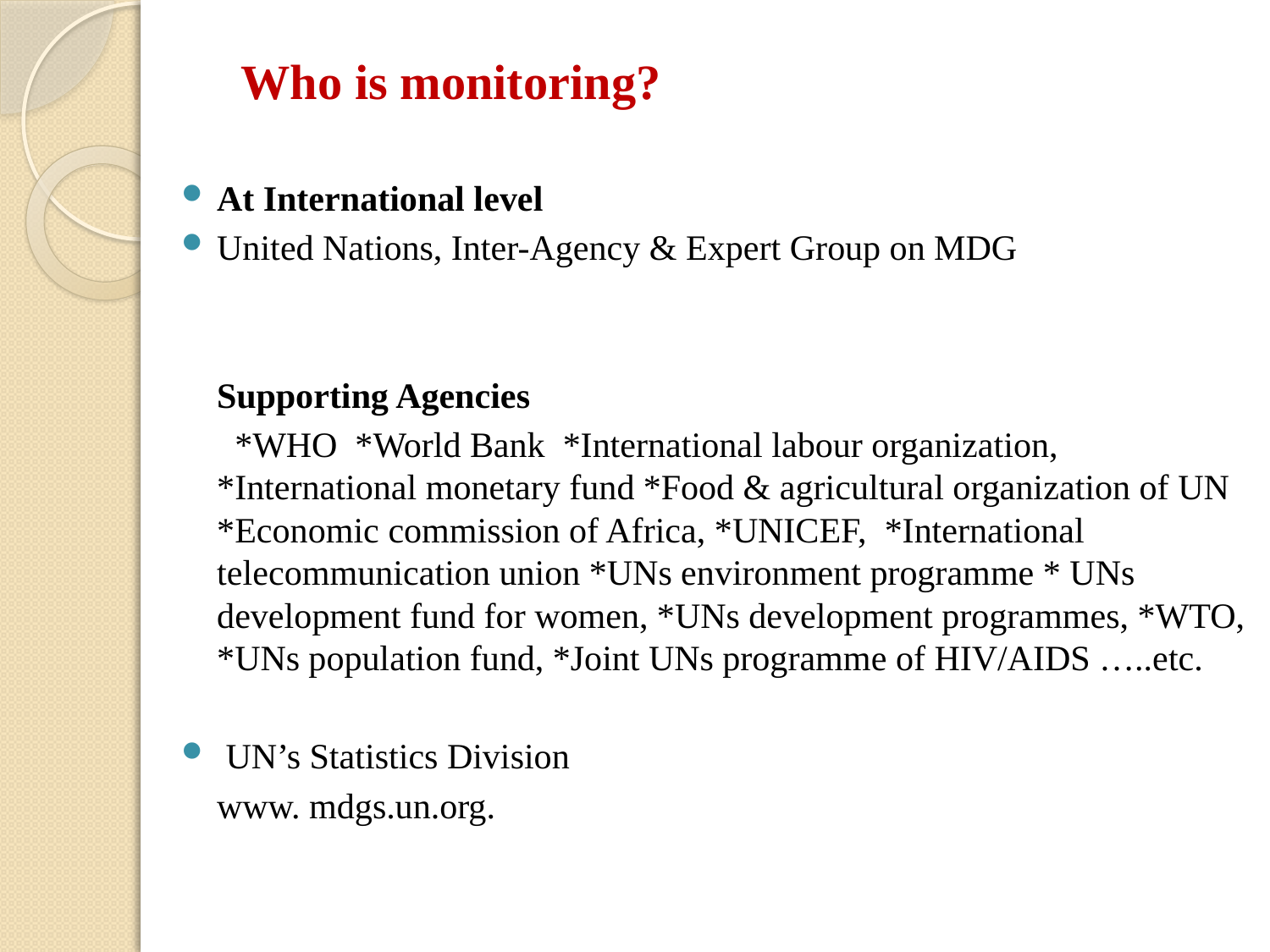

# Who is monitoring?
At International level
United Nations, Inter-Agency & Expert Group on MDG

	Supporting Agencies
		  *WHO  *World Bank  *International labour organization, *International monetary fund *Food & agricultural organization of UN *Economic commission of Africa, *UNICEF,  *International telecommunication union *UNs environment programme * UNs development fund for women, *UNs development programmes, *WTO, *UNs population fund, *Joint UNs programme of HIV/AIDS …..etc.

 UN’s Statistics Division
			www. mdgs.un.org.